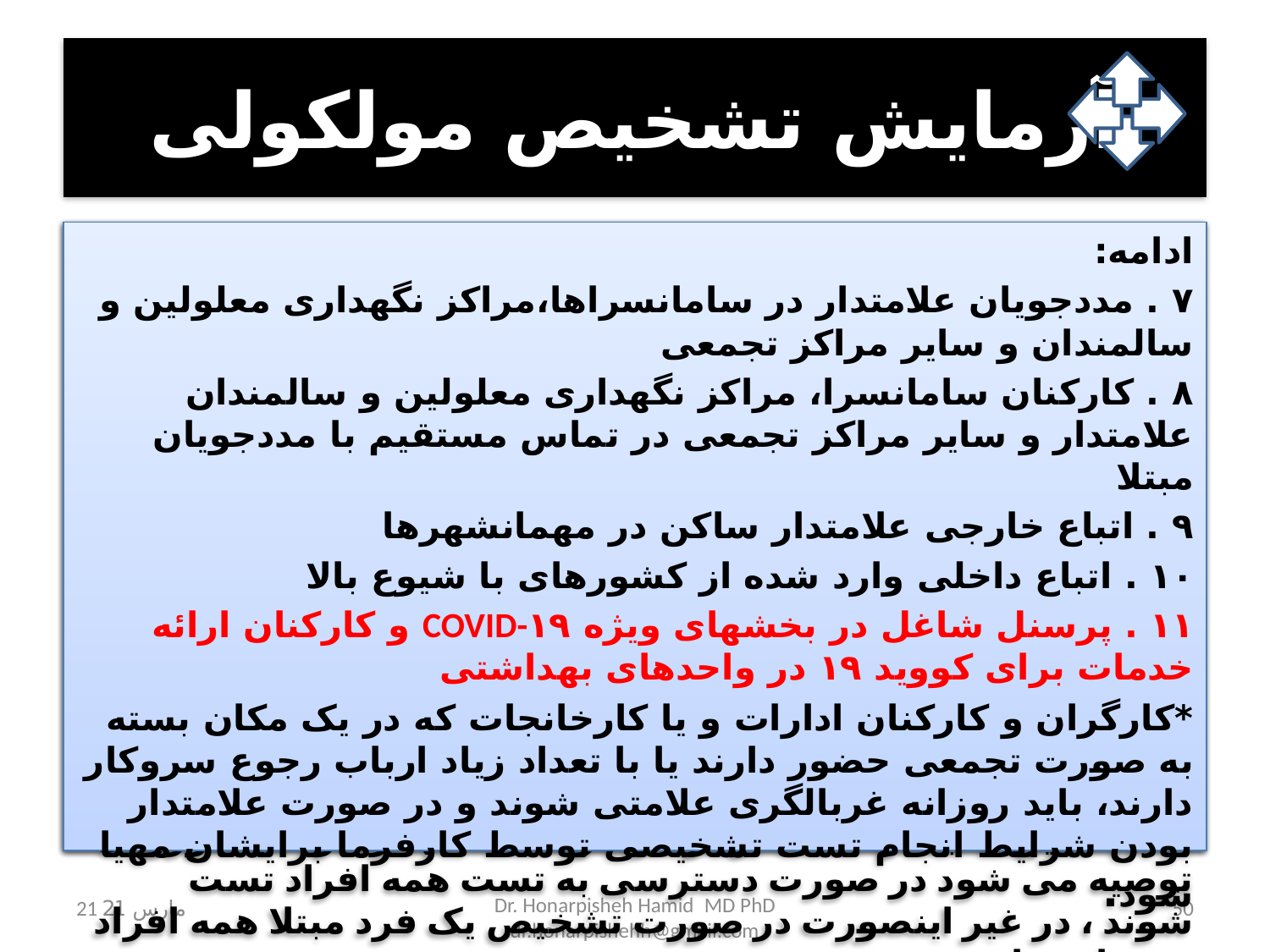

# آزمایش تشخیص مولکولی

در حال حاضر انجام آزمایش تشخیص مولکولی کووید- ۱۹ بر روی نمونه های مختلف دستگاه تنفسی، تنها روش تشخیص آزمایشگاهی قطعی این بیماری می باشد. در مراجع و منابع مختلف، متناسب با کاربرد های احتمالی نتایج آزمایشگاهی، اندیکاسیونهای مختلفی برای تجویز این آزمایش ذکر شده است. انجام آزمایش تشخیص مولکولی، در چهارچوب اقدامات تشخیصی و مدیریت بالینی، فقط در مورد افرادی که از نظر بالینی مشکوک باشند Suspect case دارای اندیکاسیون است.
طبق آخرین دستورالعمل صادره در اول تیر ماه ۱۳۹۹ اولویت انجام تست با گروه های زیر است:
۱ . افرادسرپایی علامتدار با سن بالای ۶۰ سال، یا وجود بیماری زمینه ای) گروه های پرخطر از نظر عوارض کووید- ۱۹ ( و زنان باردار
۲ . افراد در تماس با فرد مبتلا به شرط با سن بالای ۶۰ سال و یا وجود بیماری زمینه ای (گروه های پرخطر از نظر عوارض کووید- ۱۹ ) و زنان باردار
۳ . زندانیان علامت دار )در قرنطینه ورودی توصیه می شود در صورت دسترسی به تست همه افراد تست شوند ، در غیر اینصورت در صورت تشخیص یک فرد مبتلا همه افراد در تماس با وی تست شوند (
۴ . کارکنان زندان در تماس مستقیم با زندانی مبتلا
۵ . معتادین متجاهر علامتدار در مراکز ماده ۱۶ ) در قرنطینه ورودی توصیه می شود در صورت دسترسی به تست همه افراد تست شوند ، در غیر اینصورت در صورت تشخیص یک فرد مبتلا همه افراد در تماس با وی تست شوند
۶ . کارکنان مراکز ماده ۱۶ در تماس مستقیم با معتادین متجاهرمبتلا                     ادامه دارد
ادامه:
۷ . مددجویان علامتدار در سامانسراها،مراکز نگهداری معلولین و سالمندان و سایر مراکز تجمعی
۸ . کارکنان سامانسرا، مراکز نگهداری معلولین و سالمندان علامتدار و سایر مراکز تجمعی در تماس مستقیم با مددجویان مبتلا
۹ . اتباع خارجی علامتدار ساکن در مهمانشهرها
۱۰ . اتباع داخلی وارد شده از کشورهای با شیوع بالا
۱۱ . پرسنل شاغل در بخشهای ویژه COVID-۱۹ و کارکنان ارائه خدمات برای کووید ۱۹ در واحدهای بهداشتی
*کارگران و کارکنان ادارات و یا کارخانجات که در یک مکان بسته به صورت تجمعی حضور دارند یا با تعداد زیاد ارباب رجوع سروکار دارند، باید روزانه غربالگری علامتی شوند و در صورت علامتدار بودن شرایط انجام تست تشخیصی توسط کارفرما برایشان مهیا شود.
21 مارس 21
Dr. Honarpisheh Hamid  MD PhD dr.honarpishehh@gmail.com
50